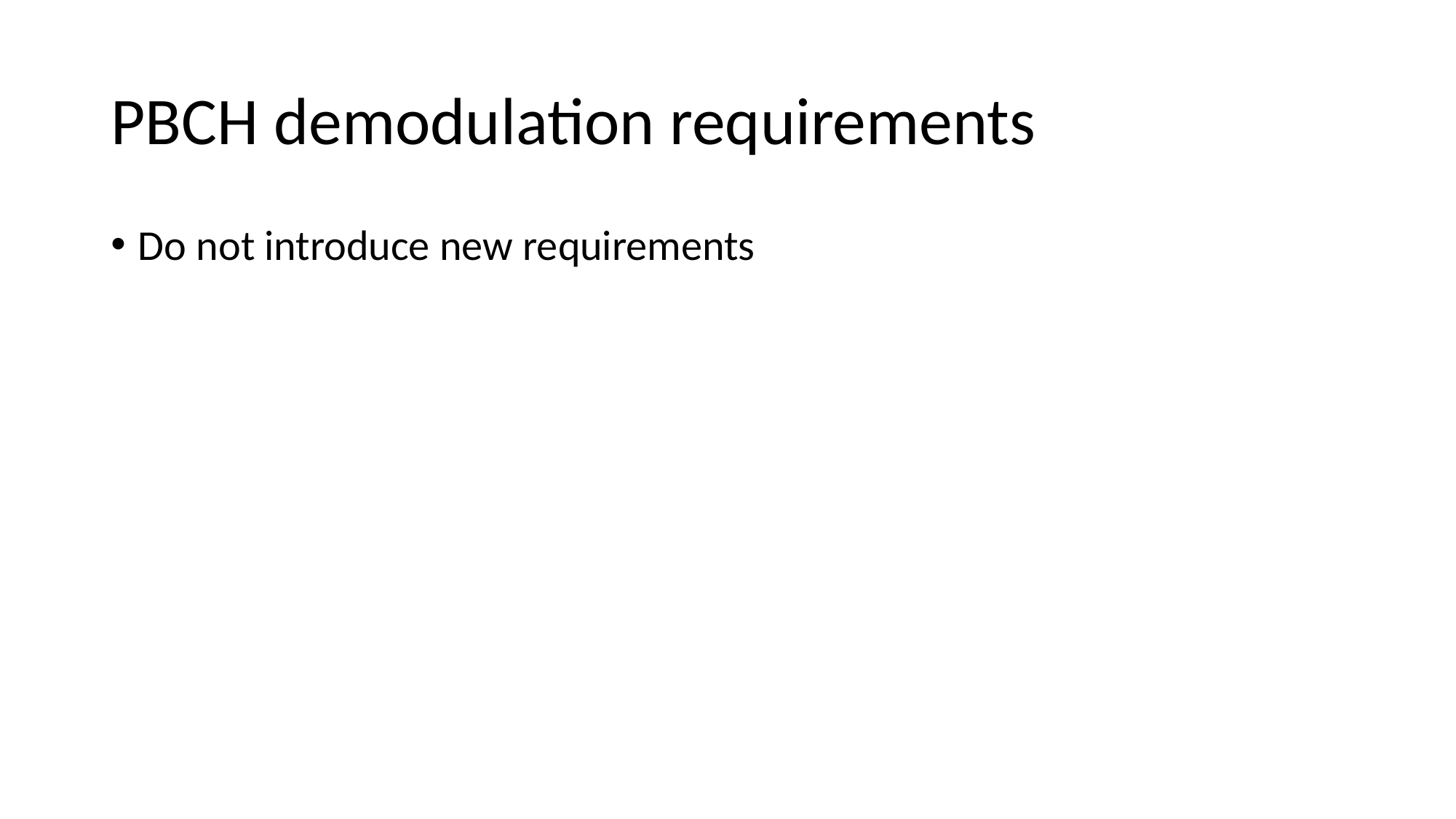

# PBCH demodulation requirements
Do not introduce new requirements